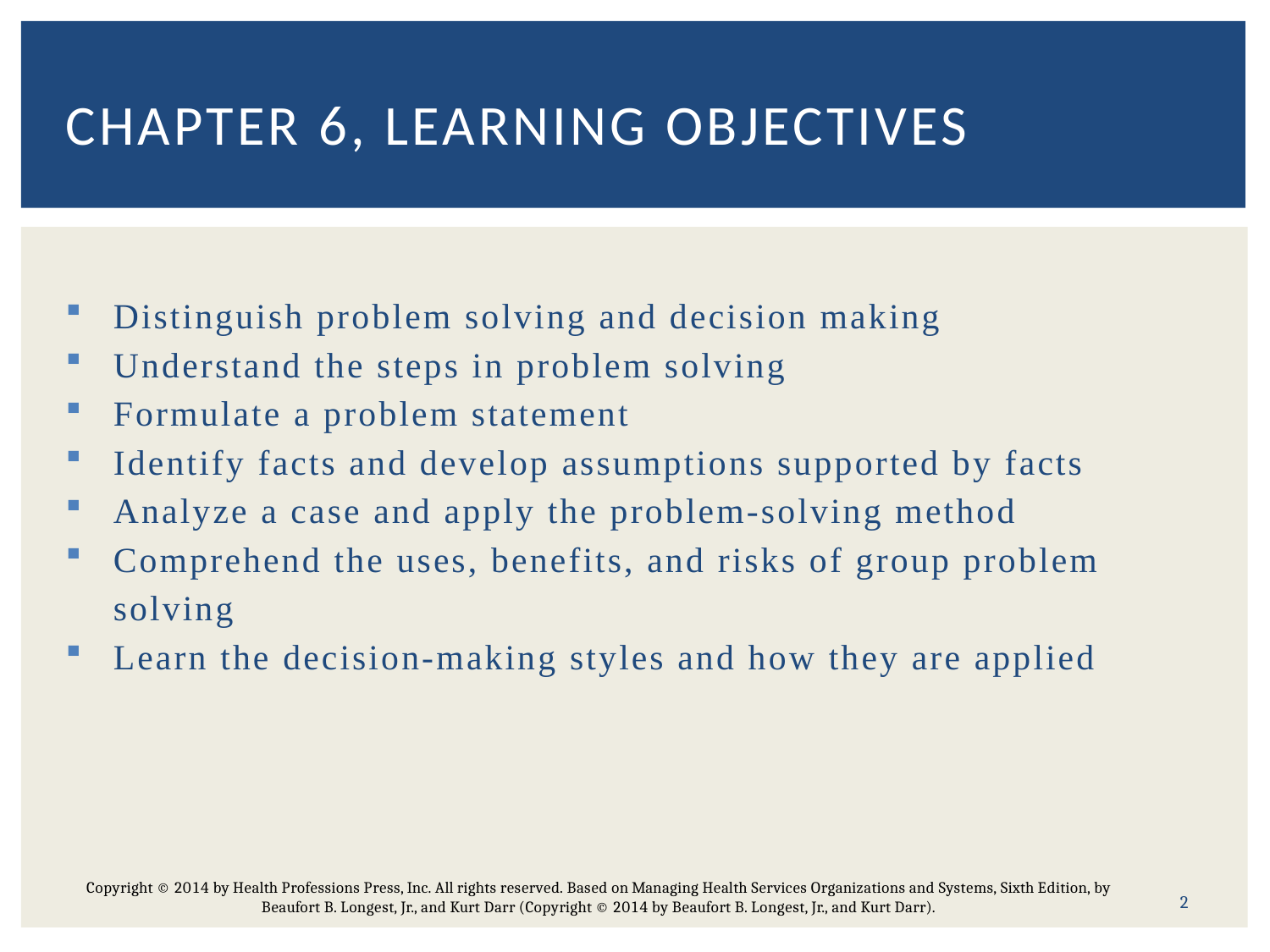

# Chapter 6, Learning objectives

Distinguish problem solving and decision making
Understand the steps in problem solving
Formulate a problem statement
Identify facts and develop assumptions supported by facts
Analyze a case and apply the problem-solving method
Comprehend the uses, benefits, and risks of group problem solving
Learn the decision-making styles and how they are applied

2